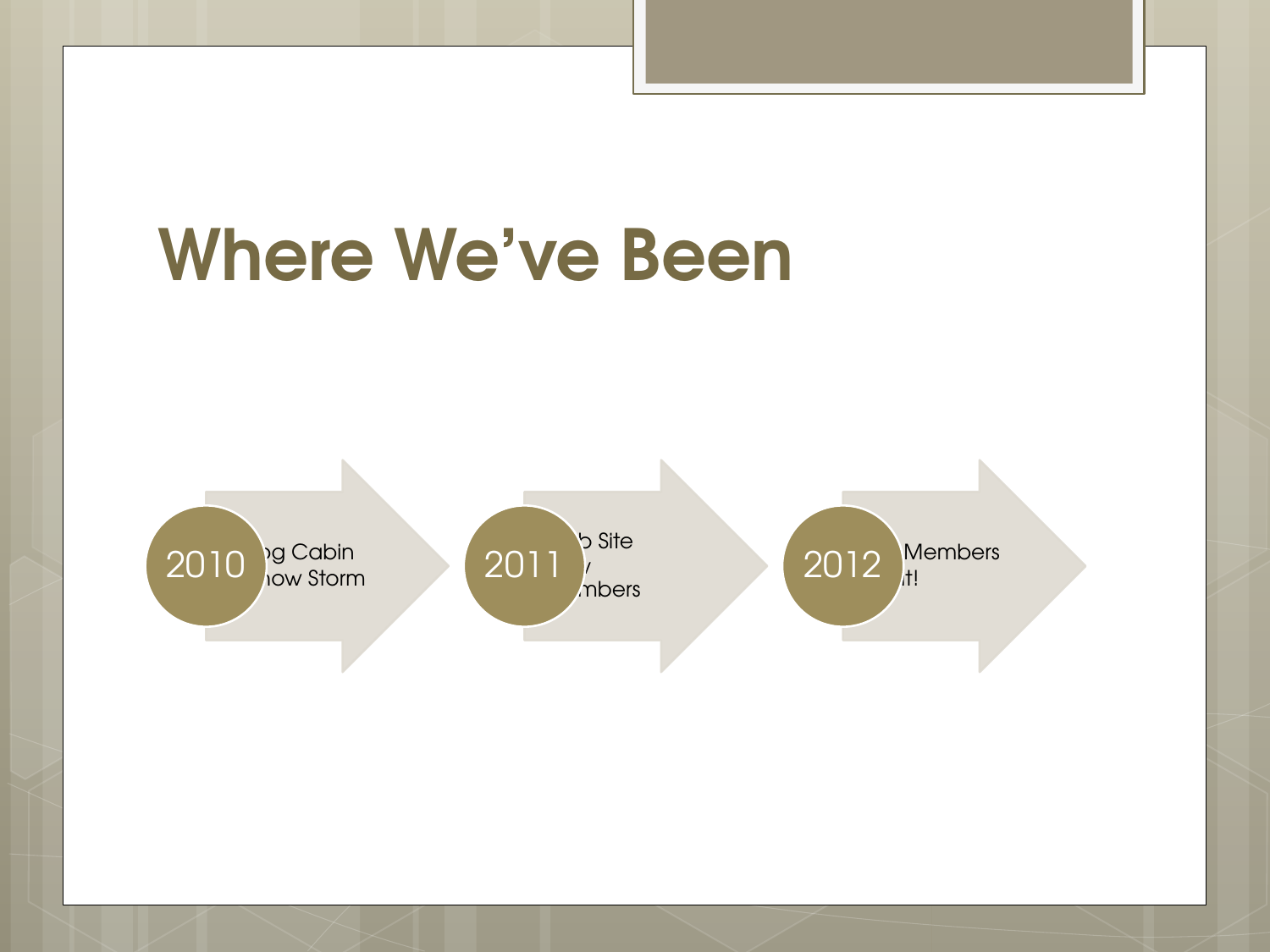

# Where We’ve Been
A Log Cabin
A Snow Storm
2010
Web Site
New Members
2011
100 Members
Profit!
2012